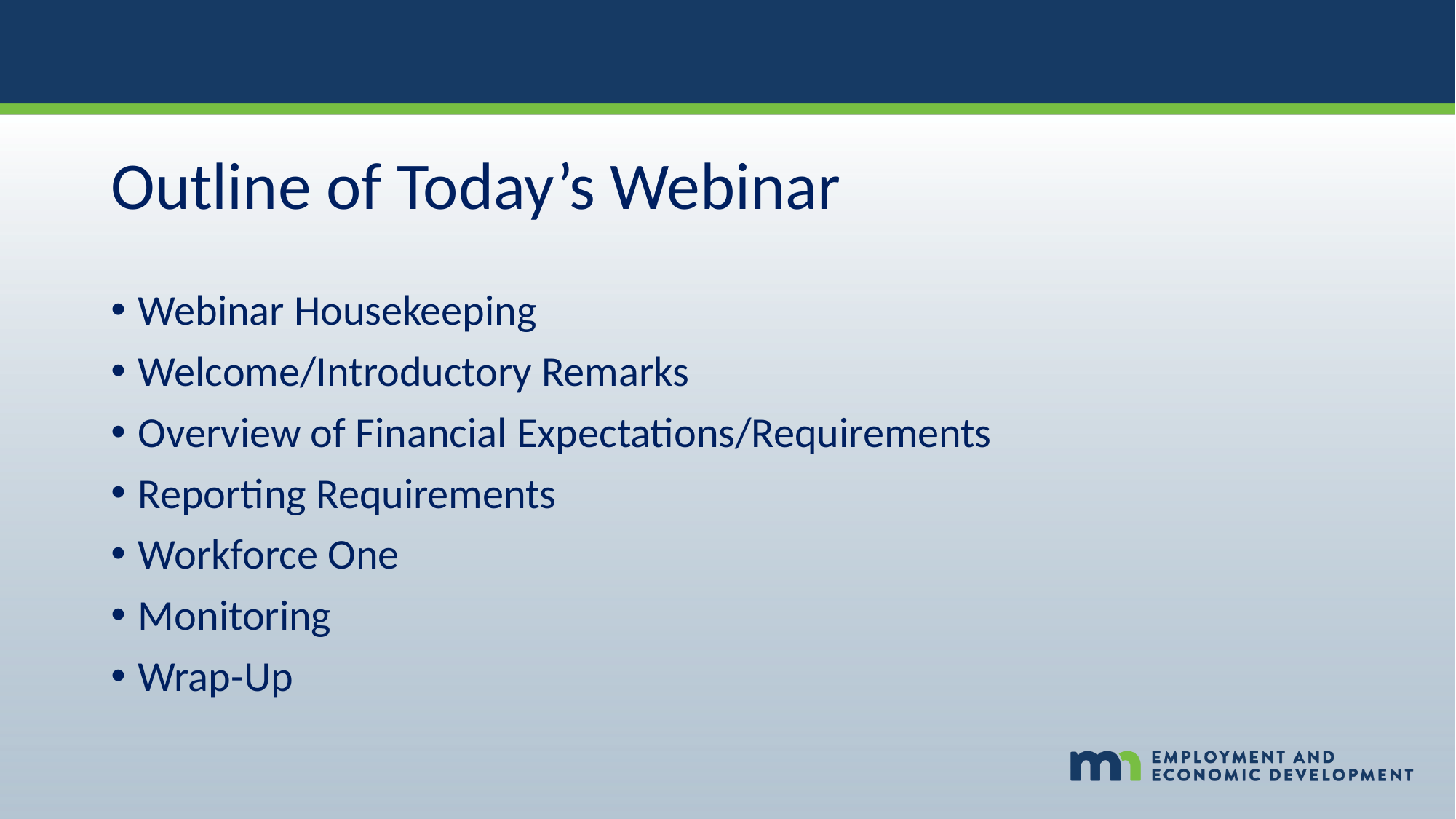

# Outline of Today’s Webinar
Webinar Housekeeping
Welcome/Introductory Remarks
Overview of Financial Expectations/Requirements
Reporting Requirements
Workforce One
Monitoring
Wrap-Up